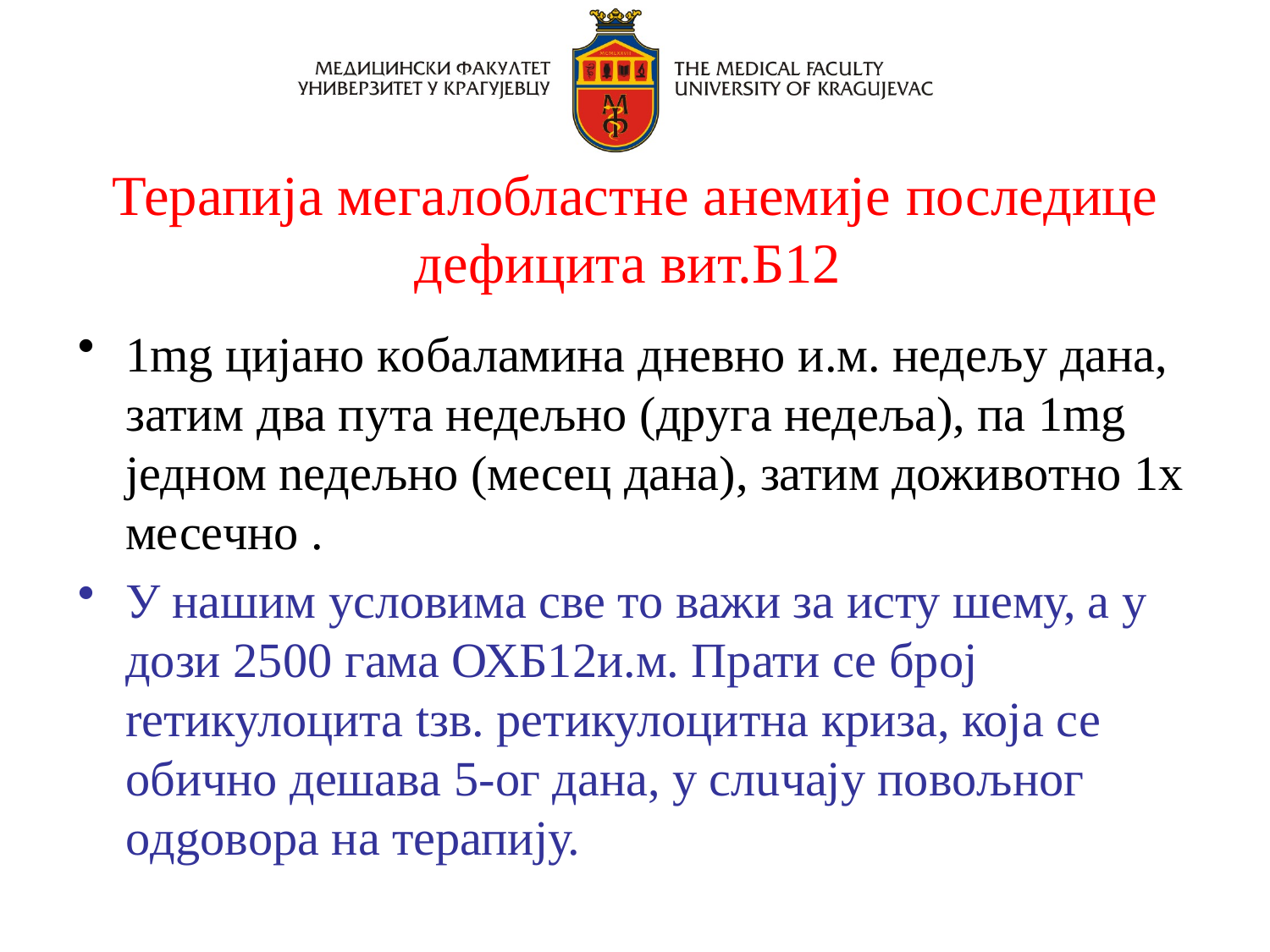

Терапија мегалобластне анемије последице дефицита вит.Б12
1mg цијано кoбалaмина дневно и.м. недeљу данa, затим два пута недeљно (друга недeља), па 1mg једном nедeљно (месeц данa), затим доживoтно 1x месeчно .
У нашим условима све то важи за исту шему, а у дози 2500 гамa ОХБ12и.м. Прати се број rетикулоцита tзв. ретикулоцитна криза, која се обично дешавa 5-ог данa, у слuчају повoљног oдgовoра нa терапију.